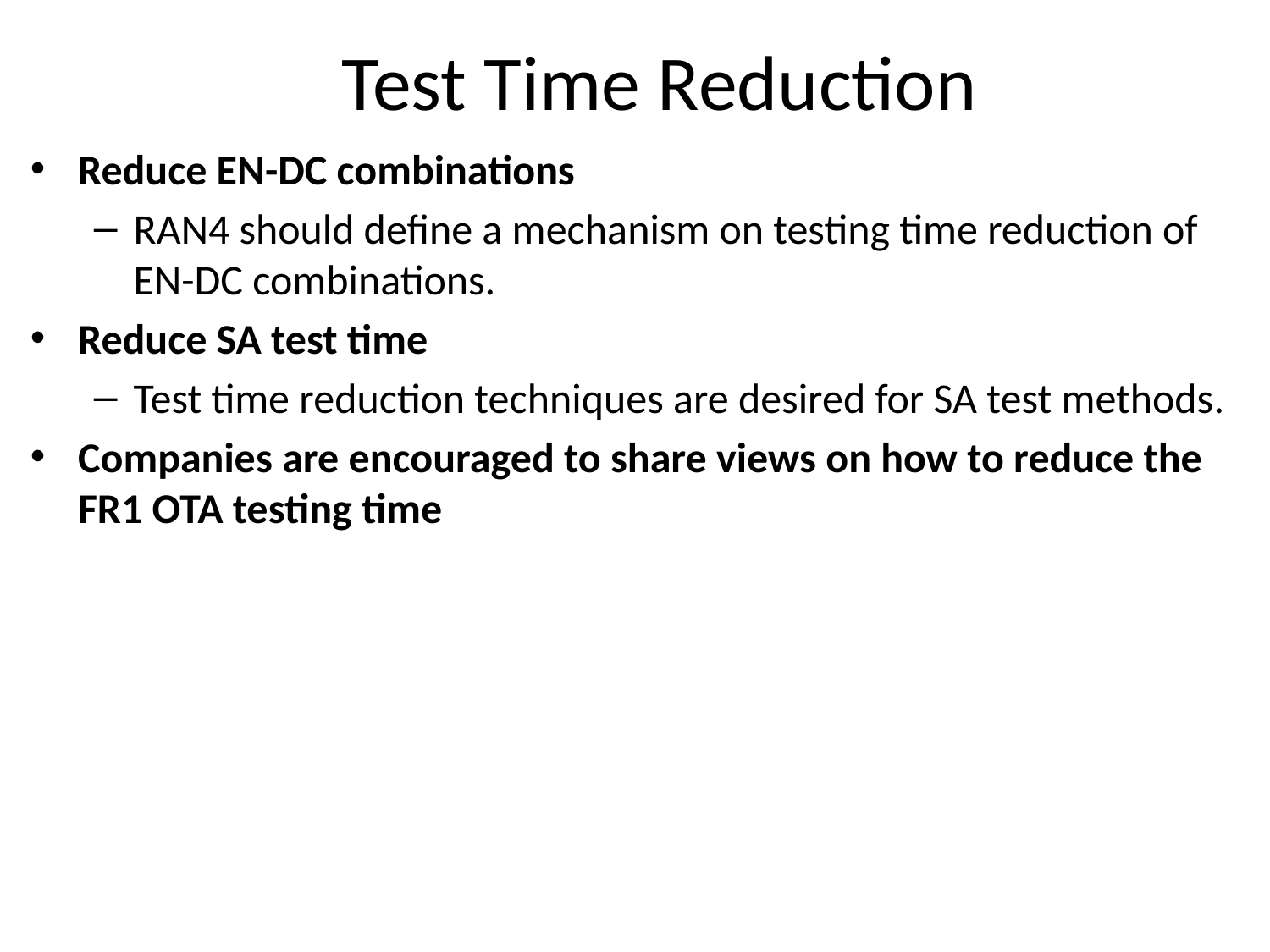

# Test Time Reduction
Reduce EN-DC combinations
RAN4 should define a mechanism on testing time reduction of EN-DC combinations.
Reduce SA test time
Test time reduction techniques are desired for SA test methods.
Companies are encouraged to share views on how to reduce the FR1 OTA testing time